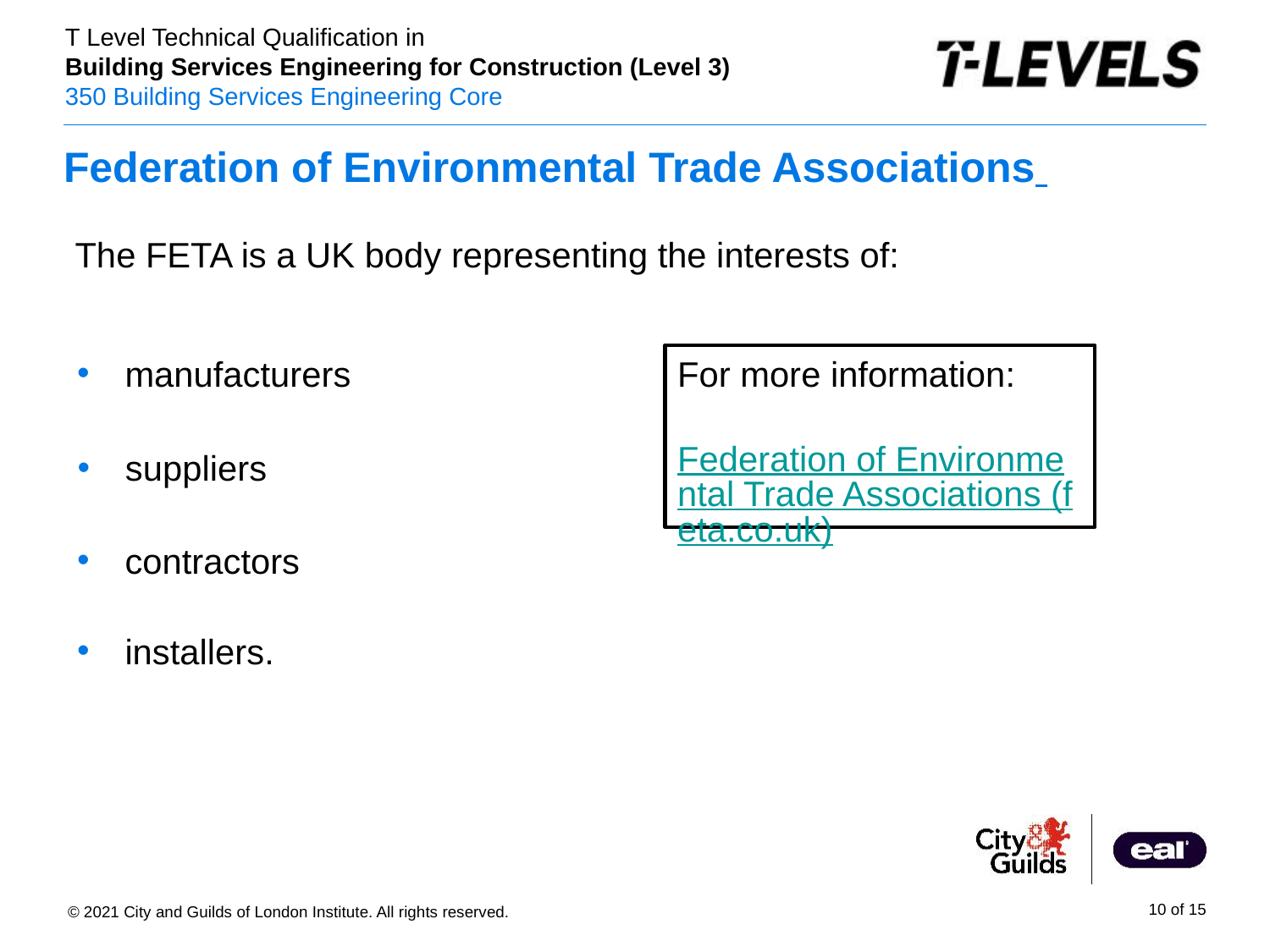

# Federation of Environmental Trade Associations
The FETA is a UK body representing the interests of:
manufacturers
For more information:

Federation of Environmental Trade Associations (feta.co.uk)

suppliers
contractors
installers.